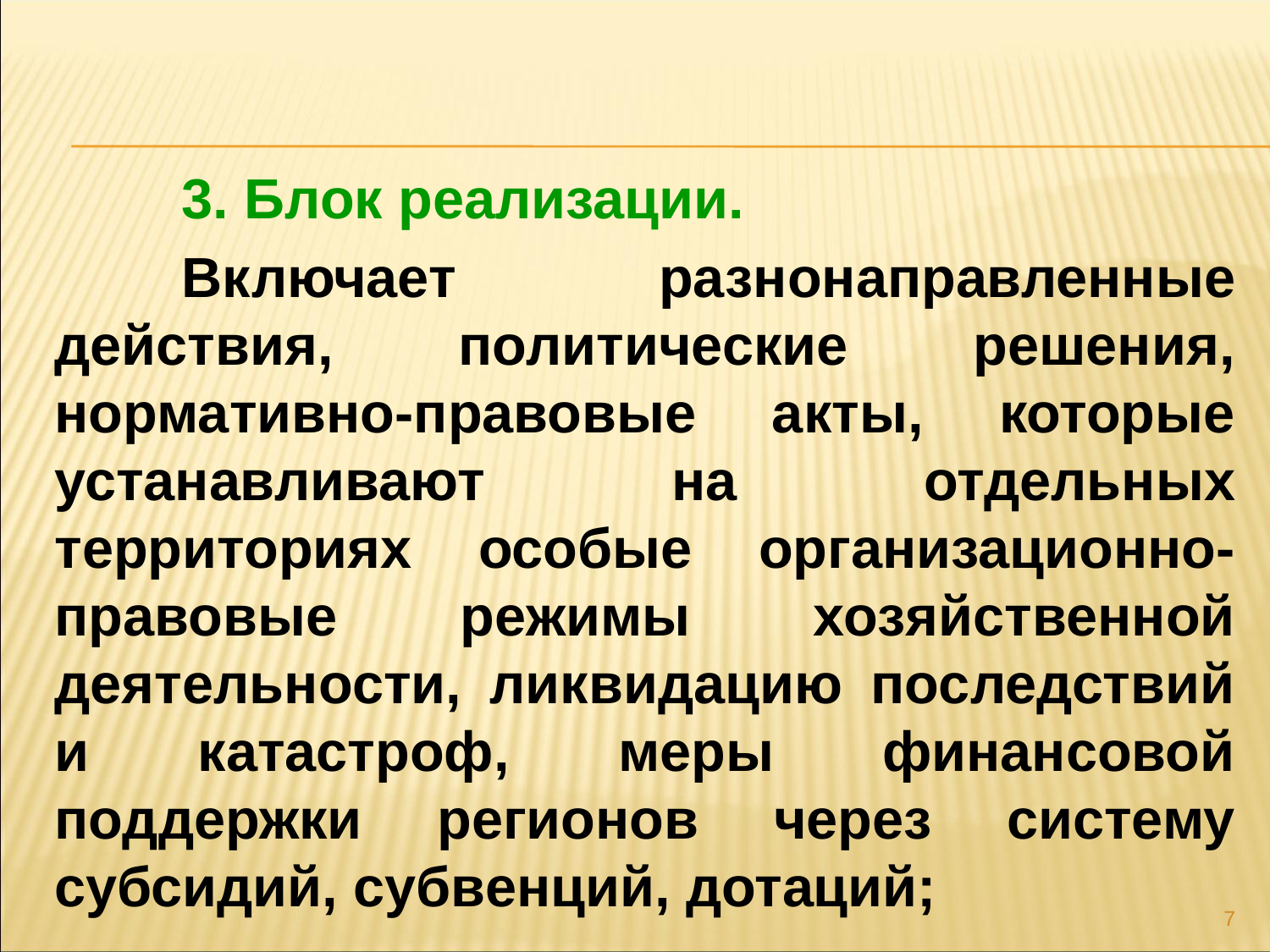

3. Блок реализации.
	Включает разнонаправленные действия, политические решения, нормативно-правовые акты, которые устанавливают на отдельных территориях особые организационно-правовые режимы хозяйственной деятельности, ликвидацию последствий и катастроф, меры финансовой поддержки регионов через систему субсидий, субвенций, дотаций;
7